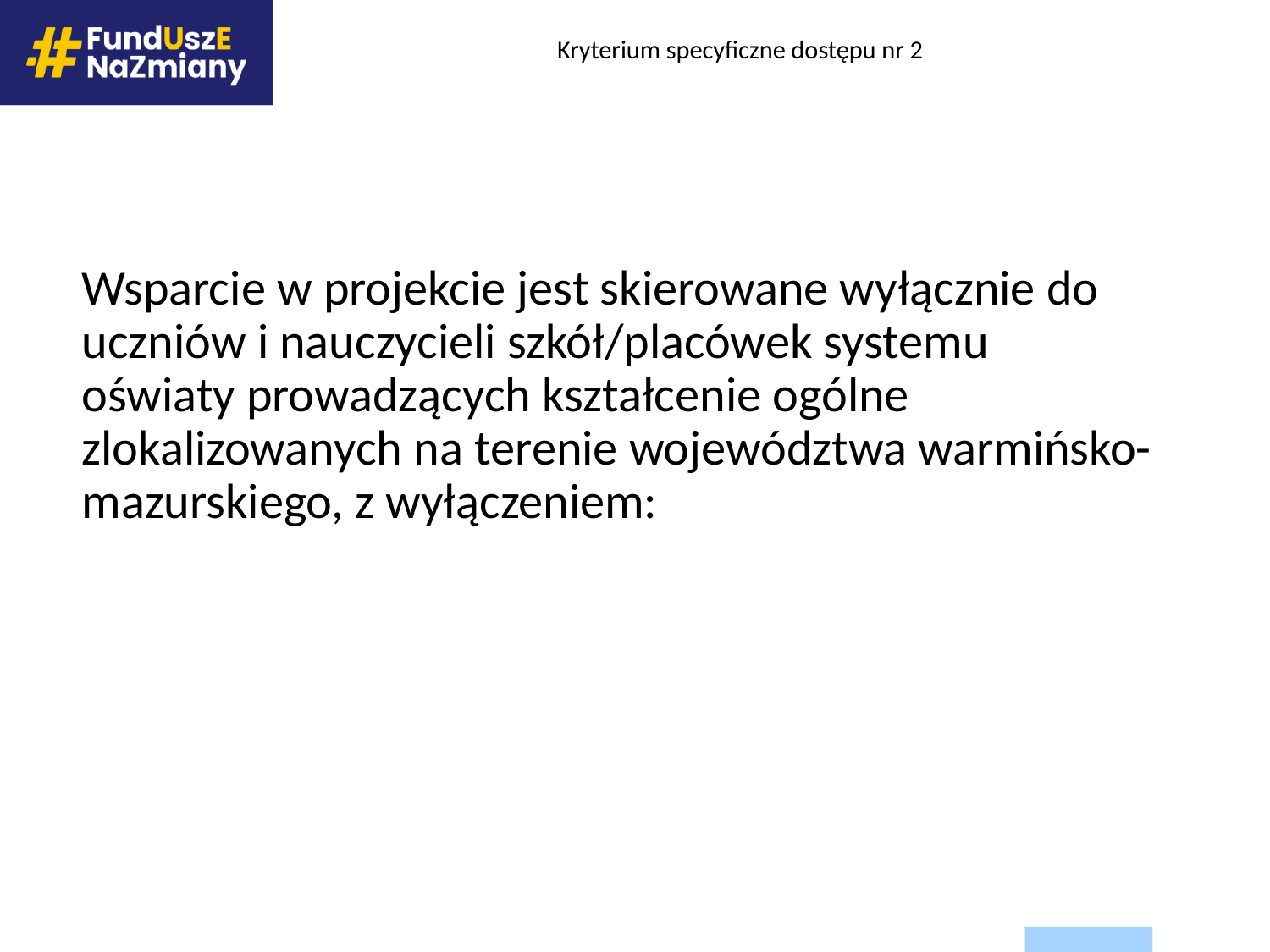

# Kryterium specyficzne dostępu nr 2

Wsparcie w projekcie jest skierowane wyłącznie do uczniów i nauczycieli szkół/placówek systemu oświaty prowadzących kształcenie ogólne zlokalizowanych na terenie województwa warmińsko-mazurskiego, z wyłączeniem: